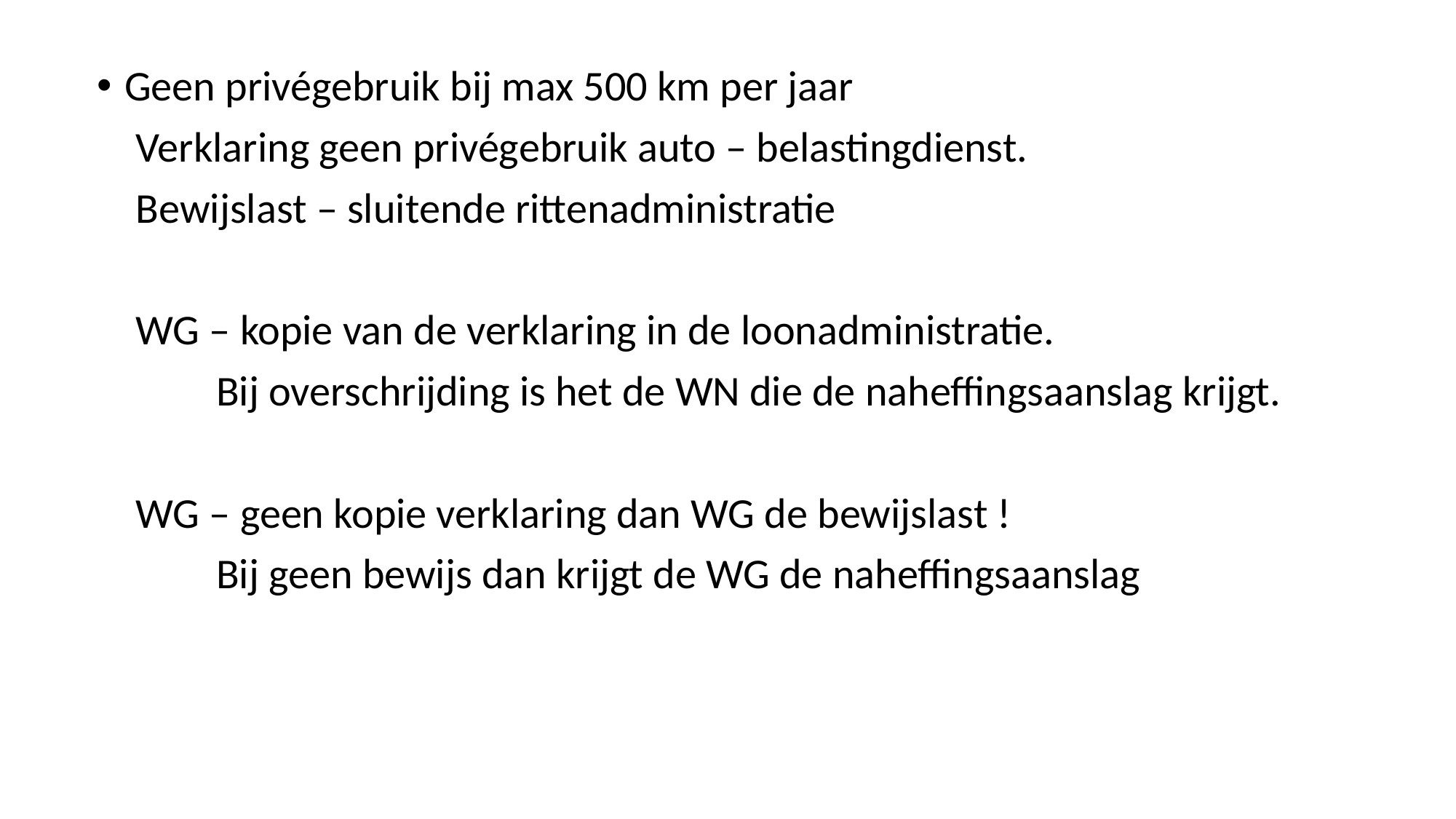

Geen privégebruik bij max 500 km per jaar
    Verklaring geen privégebruik auto – belastingdienst.
    Bewijslast – sluitende rittenadministratie

    WG – kopie van de verklaring in de loonadministratie.
   	 Bij overschrijding is het de WN die de naheffingsaanslag krijgt.

    WG – geen kopie verklaring dan WG de bewijslast !
     	 Bij geen bewijs dan krijgt de WG de naheffingsaanslag